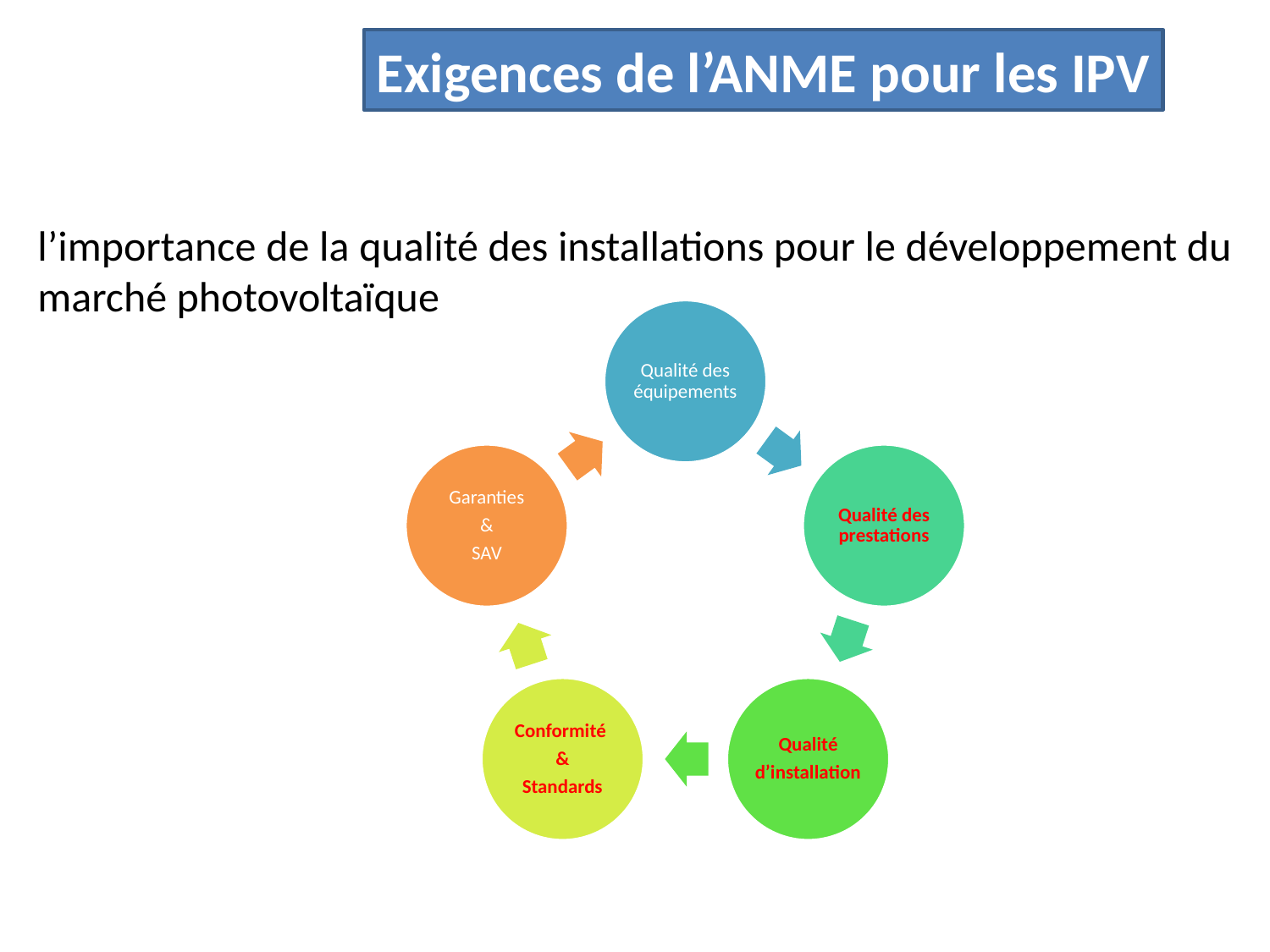

Exigences de l’ANME pour les IPV

l’importance de la qualité des installations pour le développement du marché photovoltaïque

Qualité des équipements

Qualité des prestations

Qualité
d’installation

Conformité
&
Standards

Garanties
&
SAV